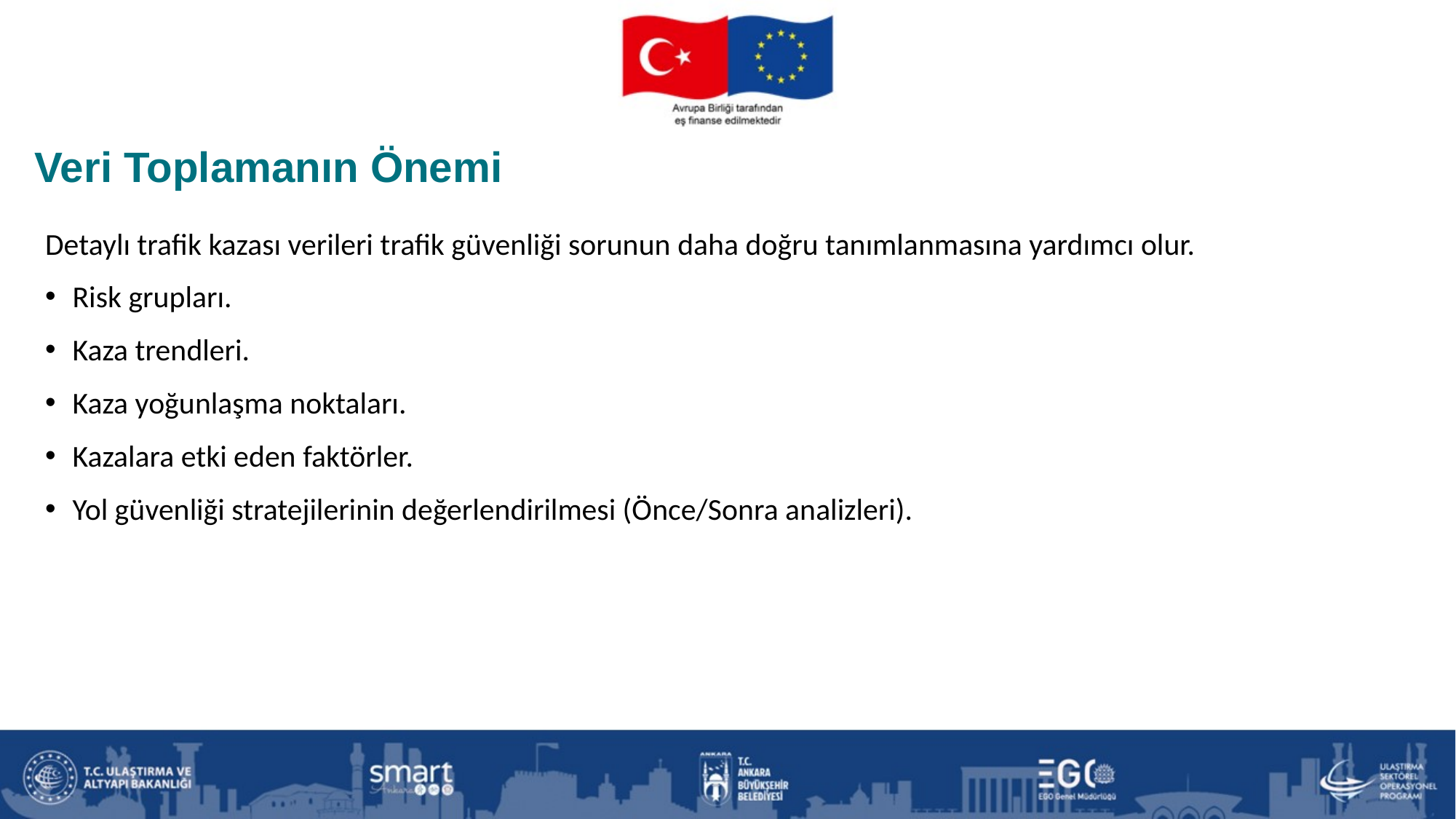

Veri Toplamanın Önemi

Detaylı trafik kazası verileri trafik güvenliği sorunun daha doğru tanımlanmasına yardımcı olur.
Risk grupları.
Kaza trendleri.
Kaza yoğunlaşma noktaları.
Kazalara etki eden faktörler.
Yol güvenliği stratejilerinin değerlendirilmesi (Önce/Sonra analizleri).